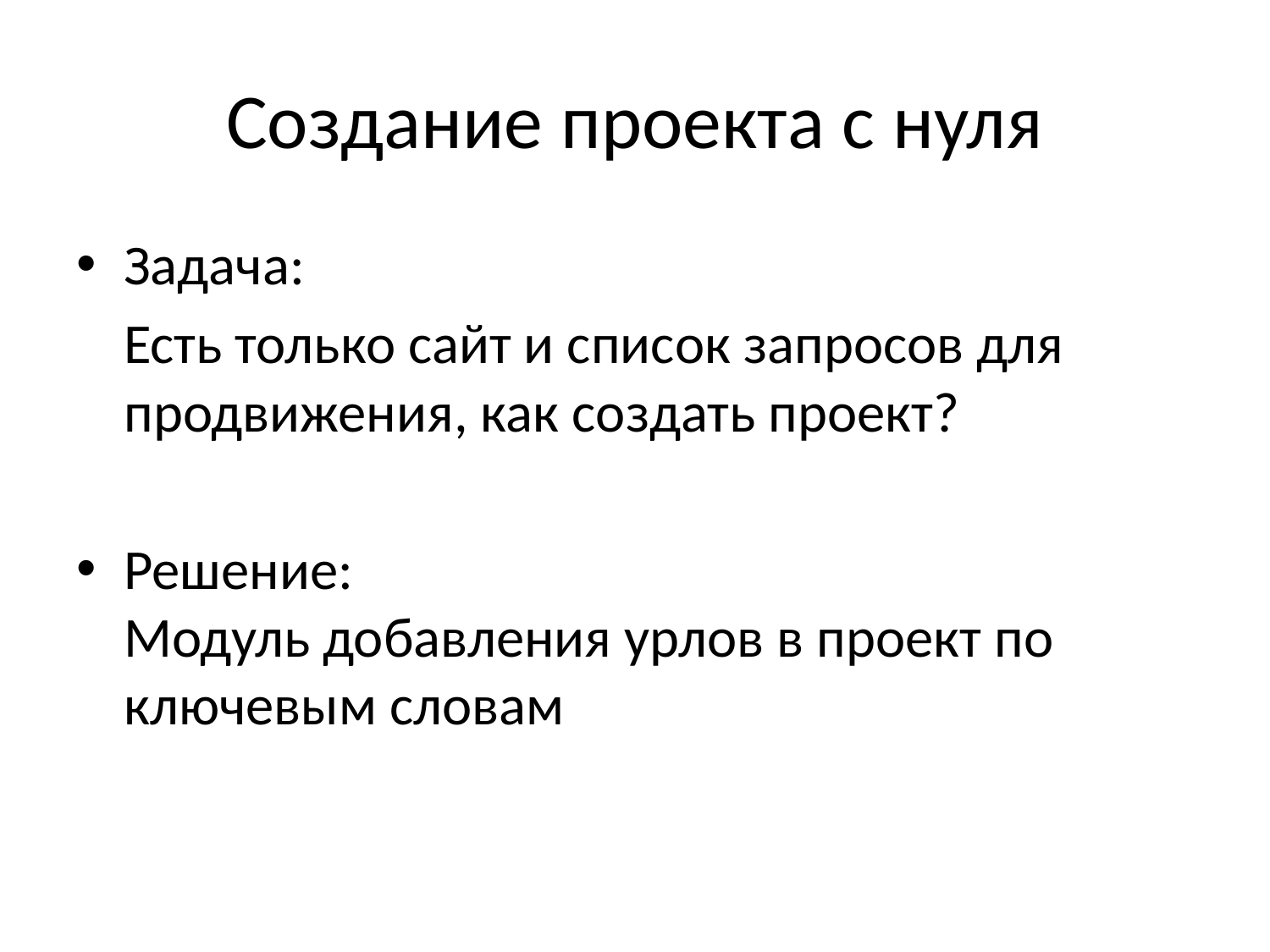

# Создание проекта с нуля
Задача:
	Есть только сайт и список запросов для продвижения, как создать проект?

Решение:
Модуль добавления урлов в проект по ключевым словам